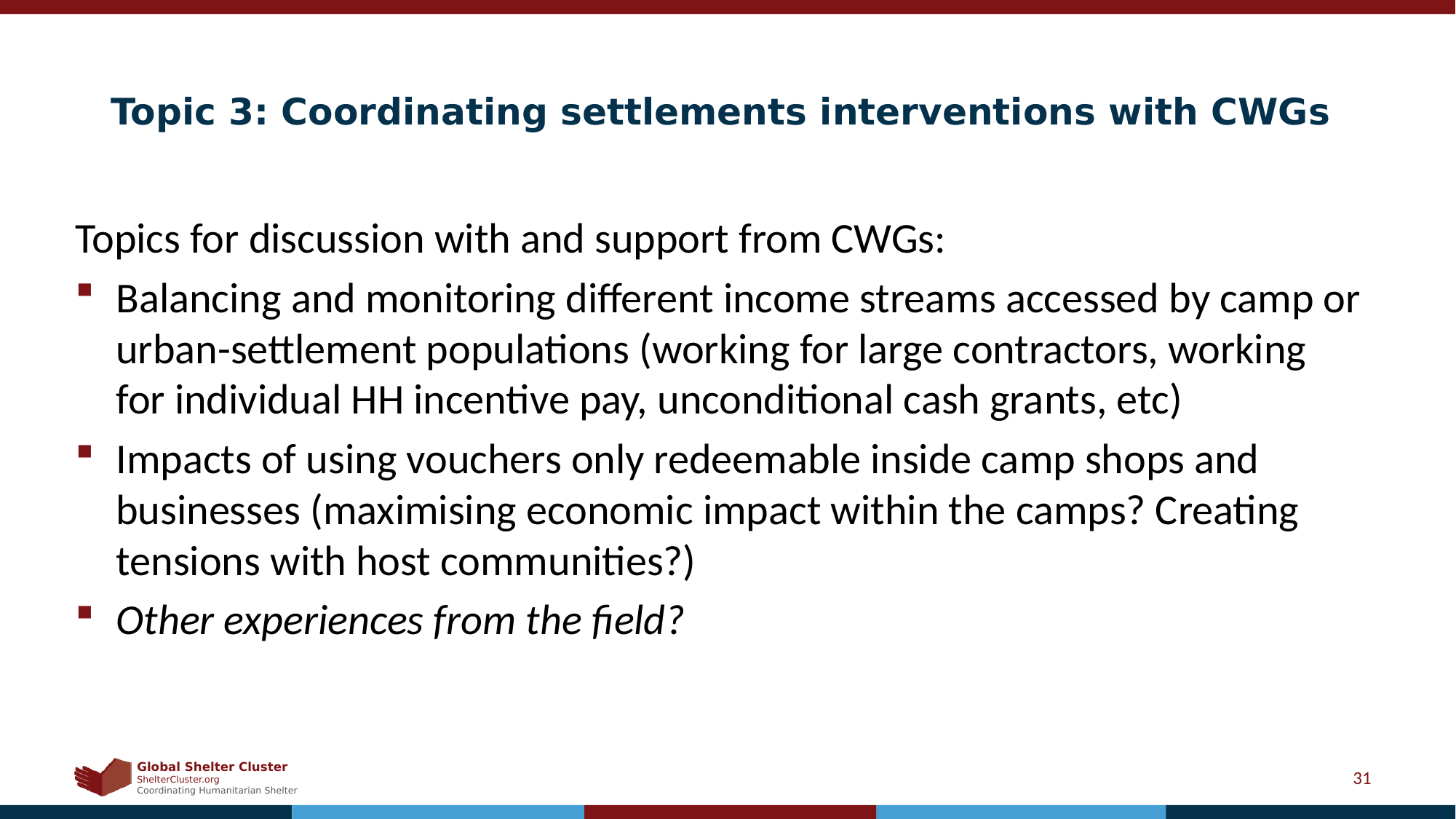

# Topic 3: Coordinating settlements interventions with CWGs
Topics for discussion with and support from CWGs:
Balancing and monitoring different income streams accessed by camp or urban-settlement populations (working for large contractors, working for individual HH incentive pay, unconditional cash grants, etc)
Impacts of using vouchers only redeemable inside camp shops and businesses (maximising economic impact within the camps? Creating tensions with host communities?)
Other experiences from the field?

31